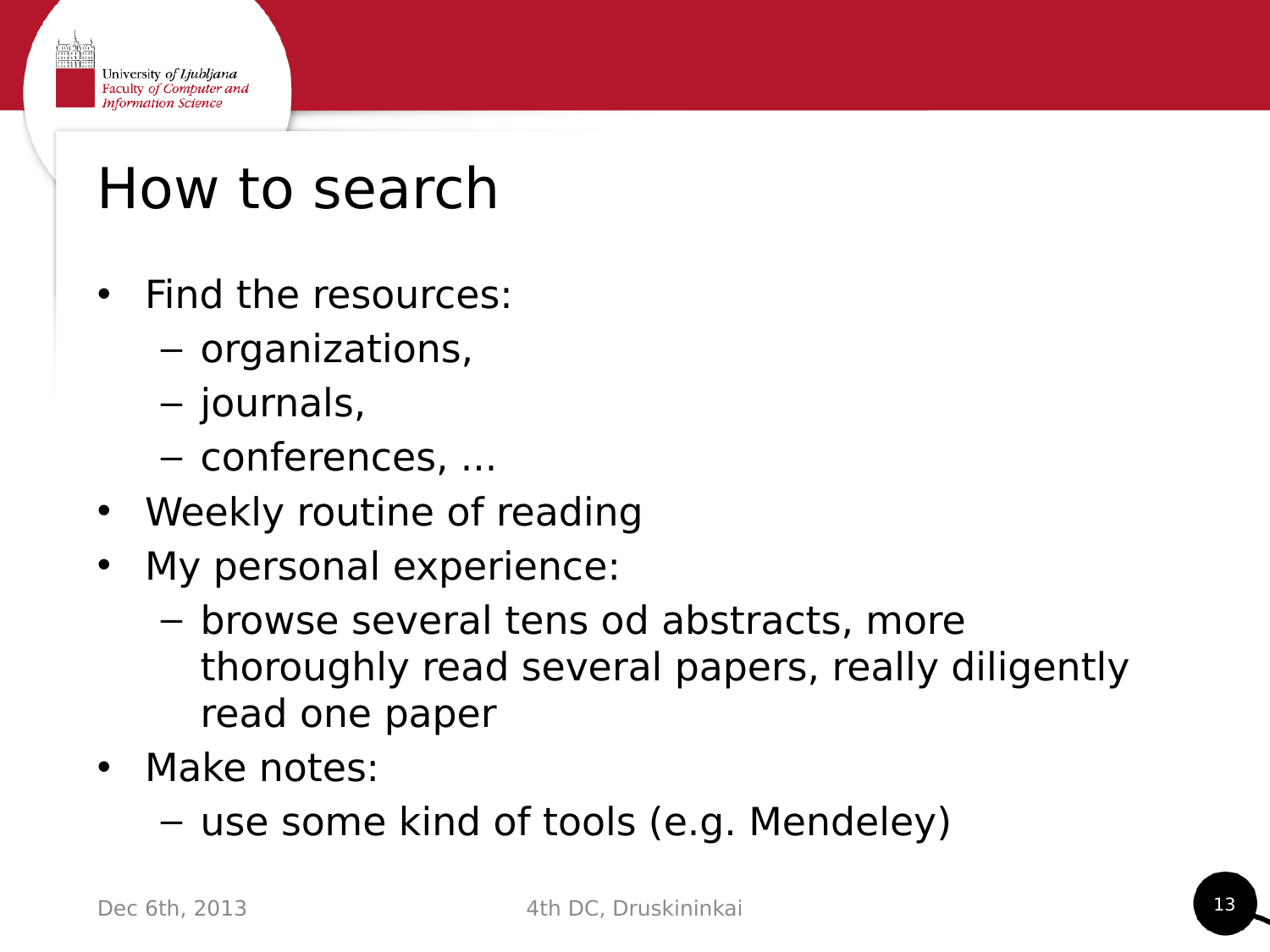

# How to search
Find the resources:
organizations,
journals,
conferences, ...
Weekly routine of reading
My personal experience:
browse several tens od abstracts, more thoroughly read several papers, really diligently read one paper
Make notes:
use some kind of tools (e.g. Mendeley)

13
Dec 6th, 2013
4th DC, Druskininkai